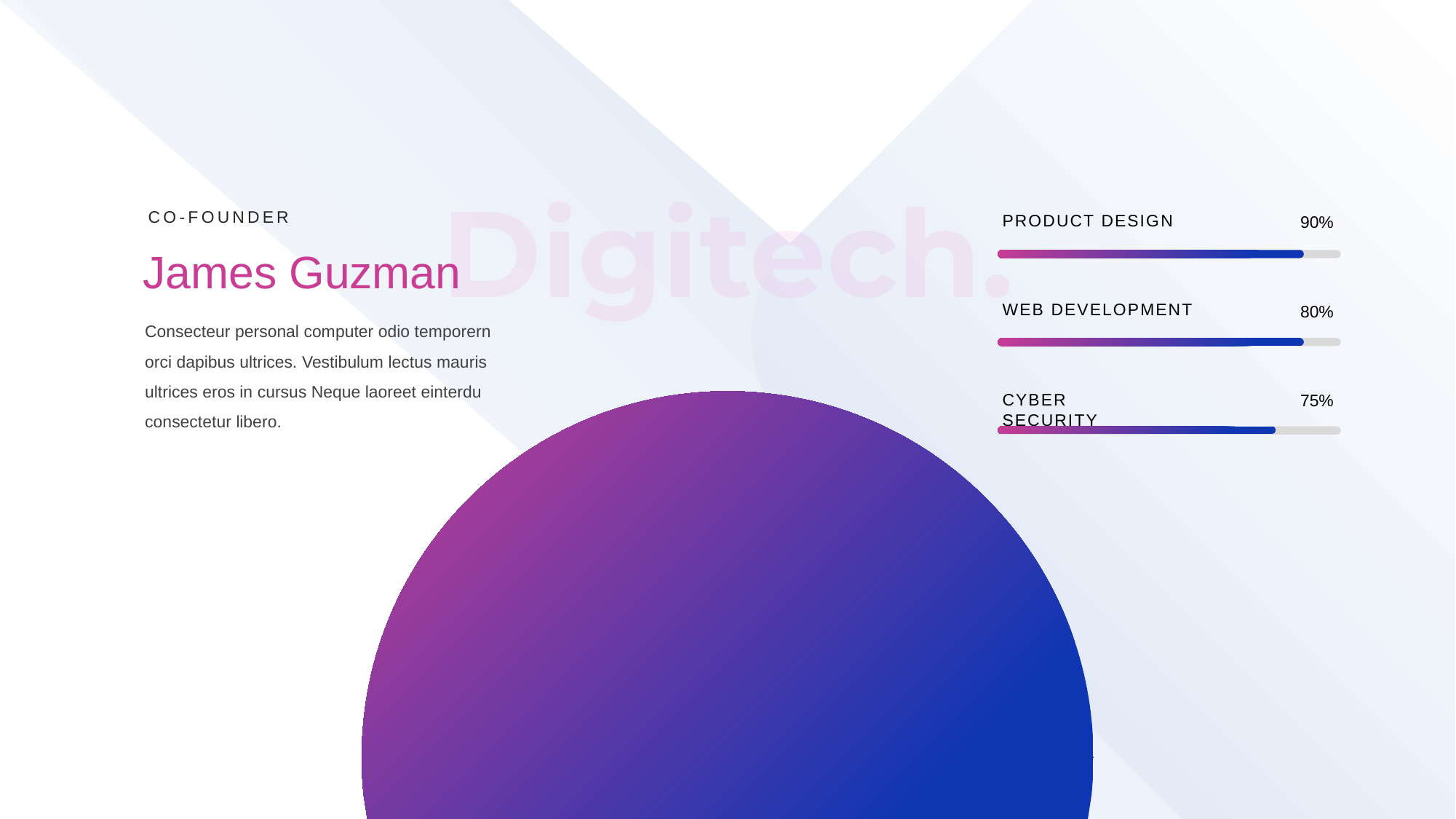

CO-FOUNDER
90%
PRODUCT DESIGN

80%
WEB DEVELOPMENT

75%
CYBER SECURITY

James Guzman
Consecteur personal computer odio temporern orci dapibus ultrices. Vestibulum lectus mauris ultrices eros in cursus Neque laoreet einterdu consectetur libero.